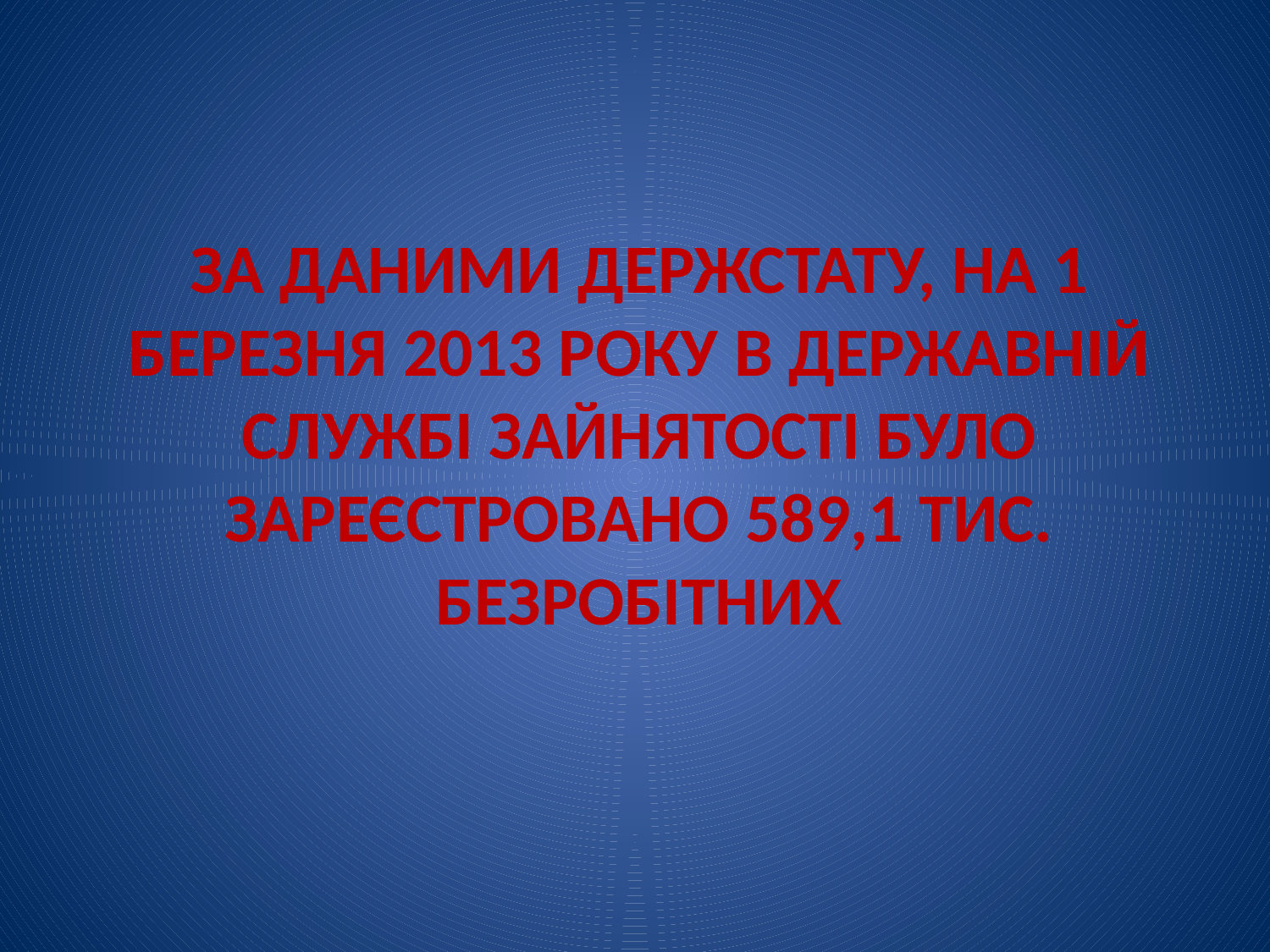

# За даними Держстату, на 1 березня 2013 року в Державній службі зайнятості було зареєстровано 589,1 тис. Безробітних